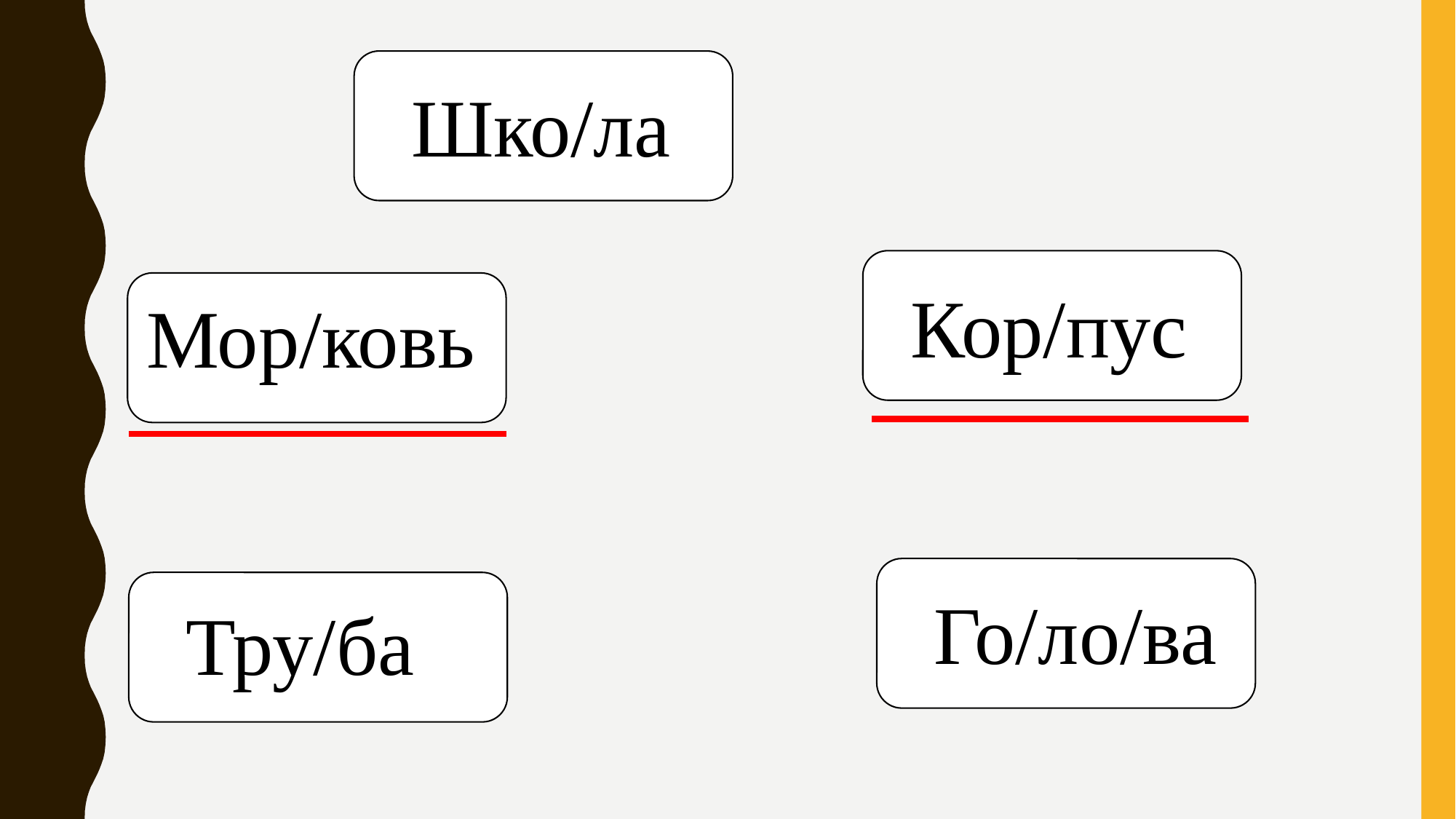

Шко/ла
Школа

Кор/пус
Корпус
Морковь

Мор/ковь

Го/ло/ва

Тру/ба
Голова
Труба